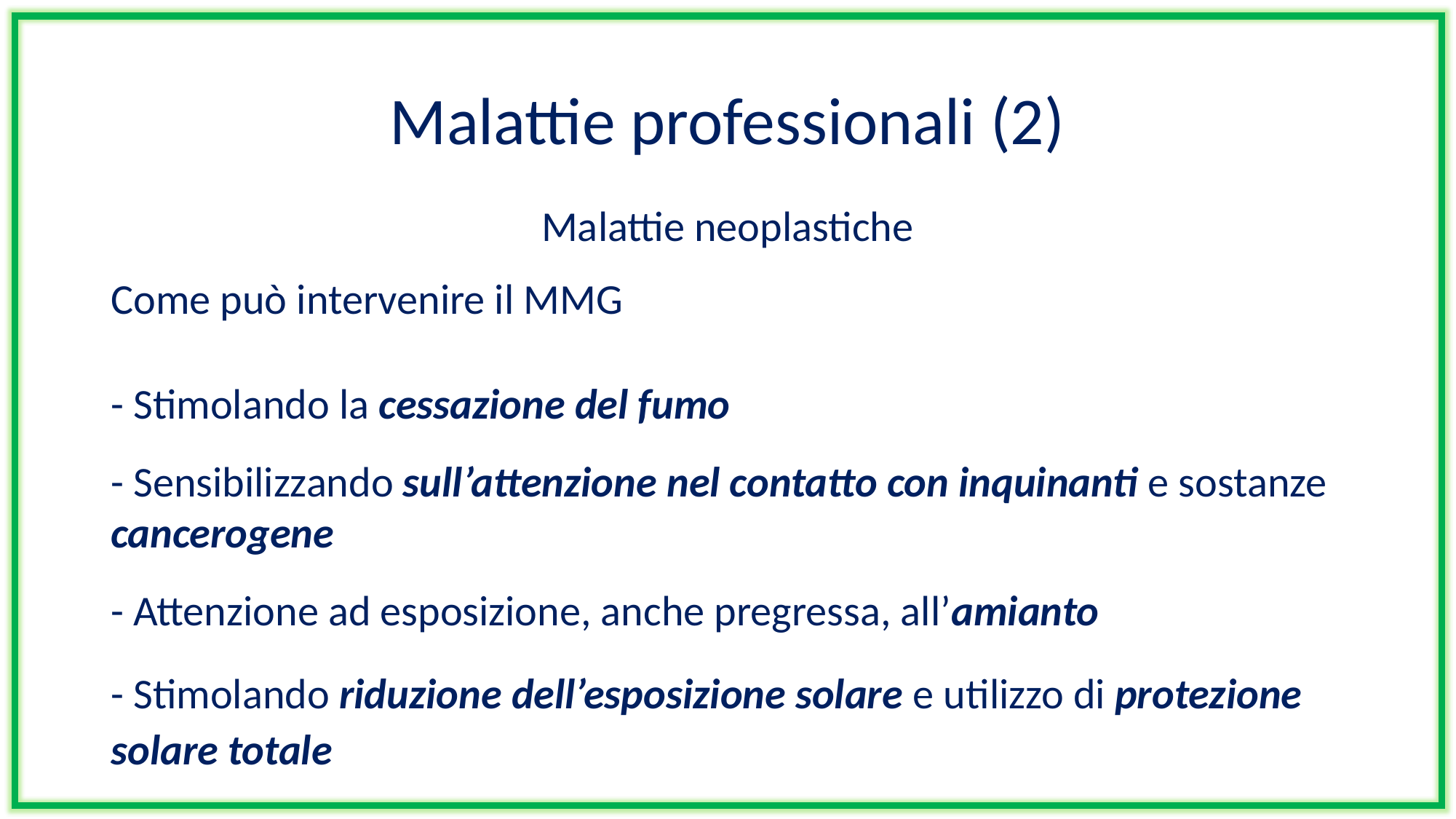

# Malattie professionali (2)
Malattie neoplastiche
Come può intervenire il MMG
- Stimolando la cessazione del fumo
- Sensibilizzando sull’attenzione nel contatto con inquinanti e sostanze cancerogene
- Attenzione ad esposizione, anche pregressa, all’amianto
- Stimolando riduzione dell’esposizione solare e utilizzo di protezione solare totale